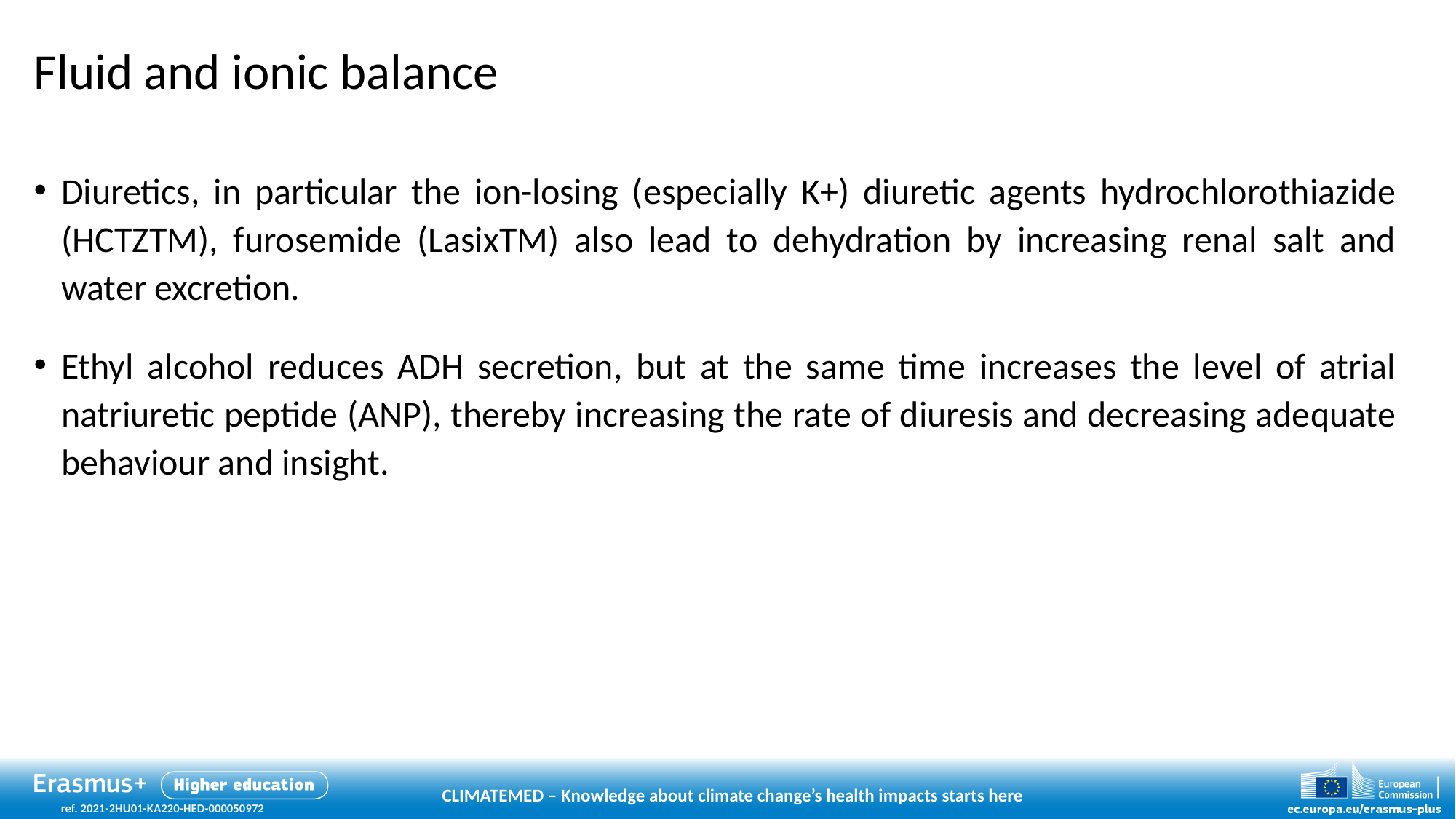

# Fluid and ionic balance
Diuretics, in particular the ion-losing (especially K+) diuretic agents hydrochlorothiazide (HCTZTM), furosemide (LasixTM) also lead to dehydration by increasing renal salt and water excretion.
Ethyl alcohol reduces ADH secretion, but at the same time increases the level of atrial natriuretic peptide (ANP), thereby increasing the rate of diuresis and decreasing adequate behaviour and insight.